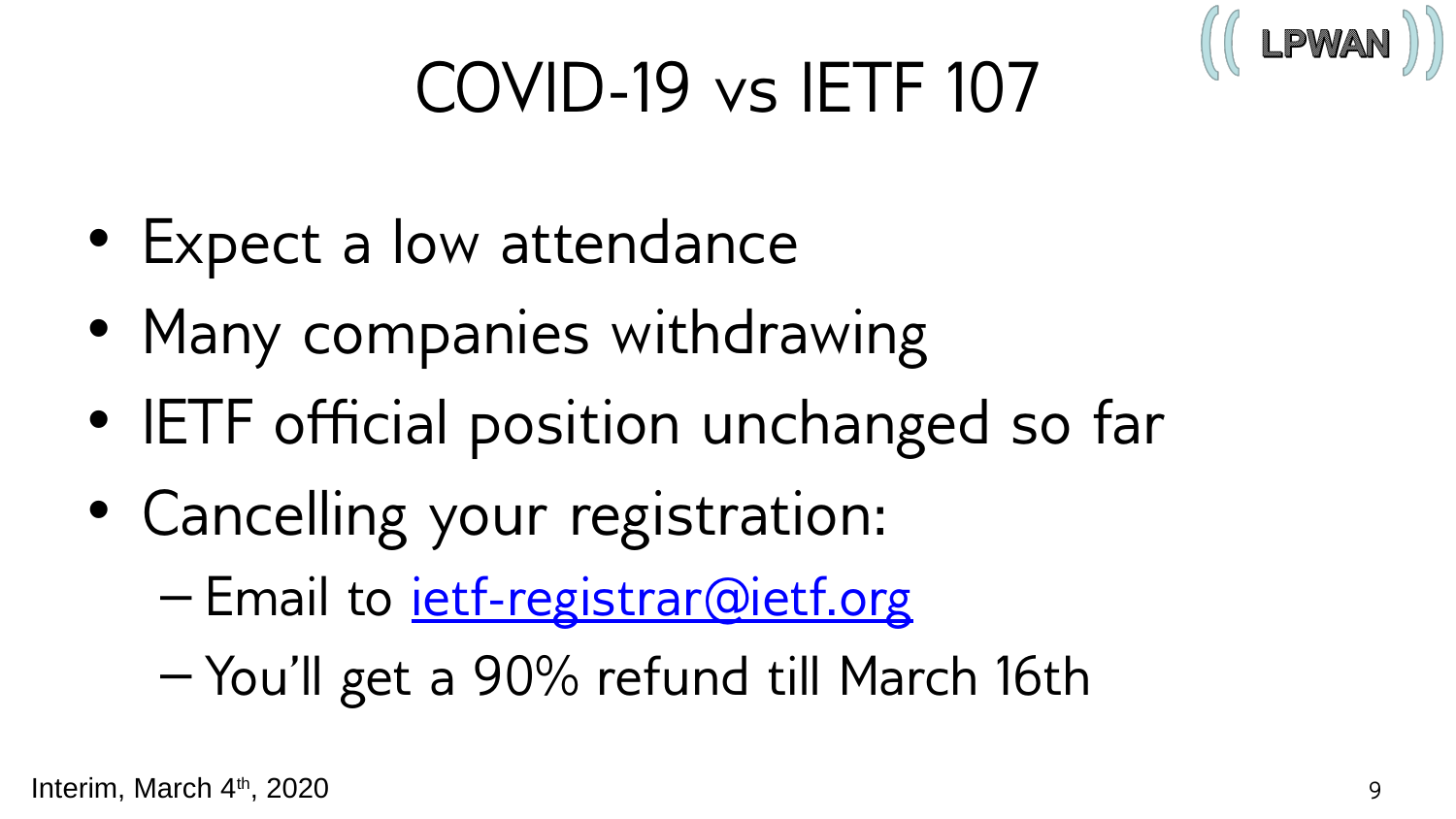

# COVID-19 vs IETF 107
Expect a low attendance
Many companies withdrawing
IETF official position unchanged so far
Cancelling your registration:
Email to ietf-registrar@ietf.org
You’ll get a 90% refund till March 16th

9